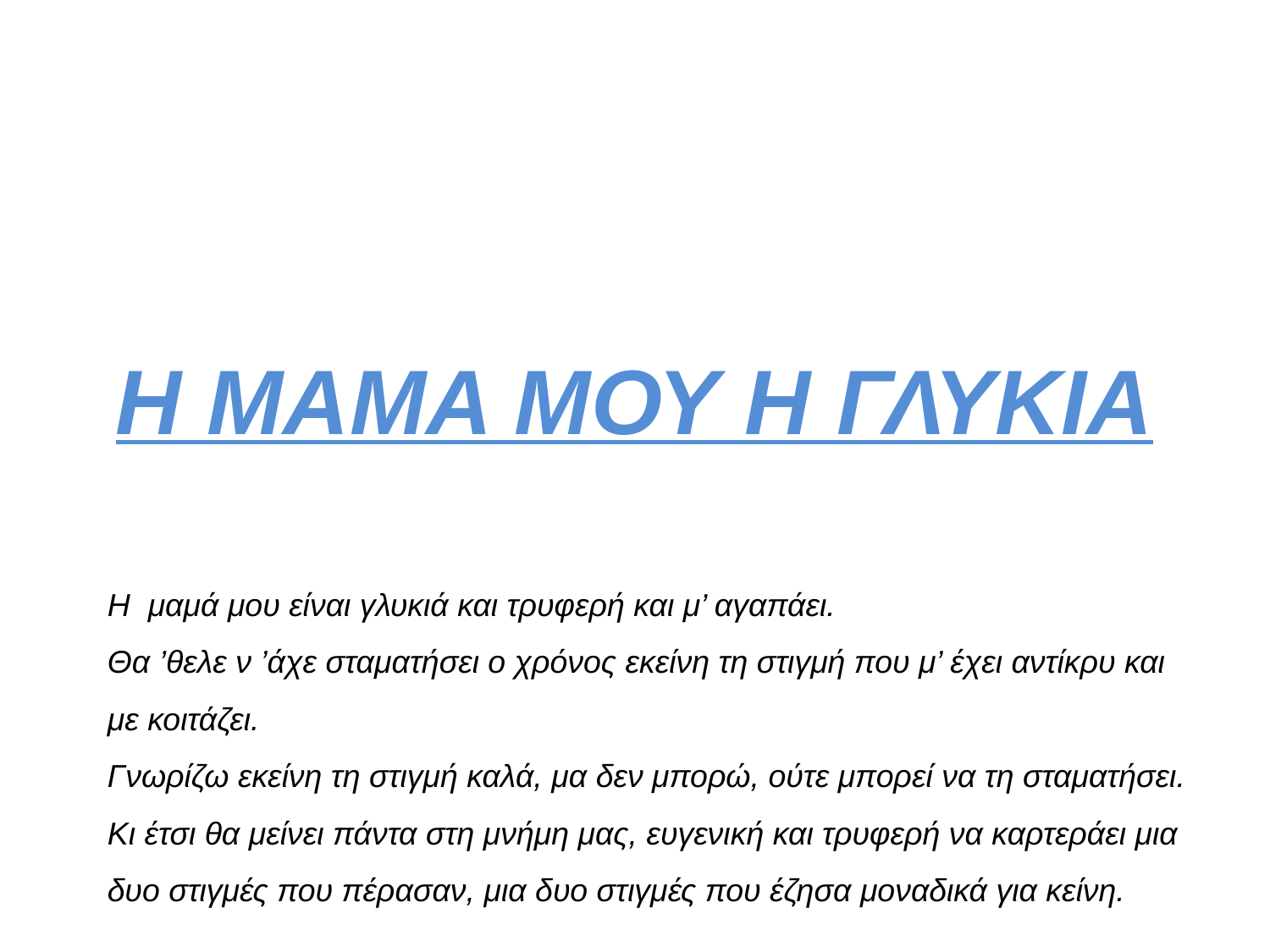

# Η ΜΑΜΑ ΜΟΥ Η ΓΛΥΚΙΑ
Η  μαμά μου είναι γλυκιά και τρυφερή και μ’ αγαπάει.
Θα ’θελε ν ’άχε σταματήσει ο χρόνος εκείνη τη στιγμή που μ’ έχει αντίκρυ και με κοιτάζει.
Γνωρίζω εκείνη τη στιγμή καλά, μα δεν μπορώ, ούτε μπορεί να τη σταματήσει. Κι έτσι θα μείνει πάντα στη μνήμη μας, ευγενική και τρυφερή να καρτεράει μια δυο στιγμές που πέρασαν, μια δυο στιγμές που έζησα μοναδικά για κείνη.